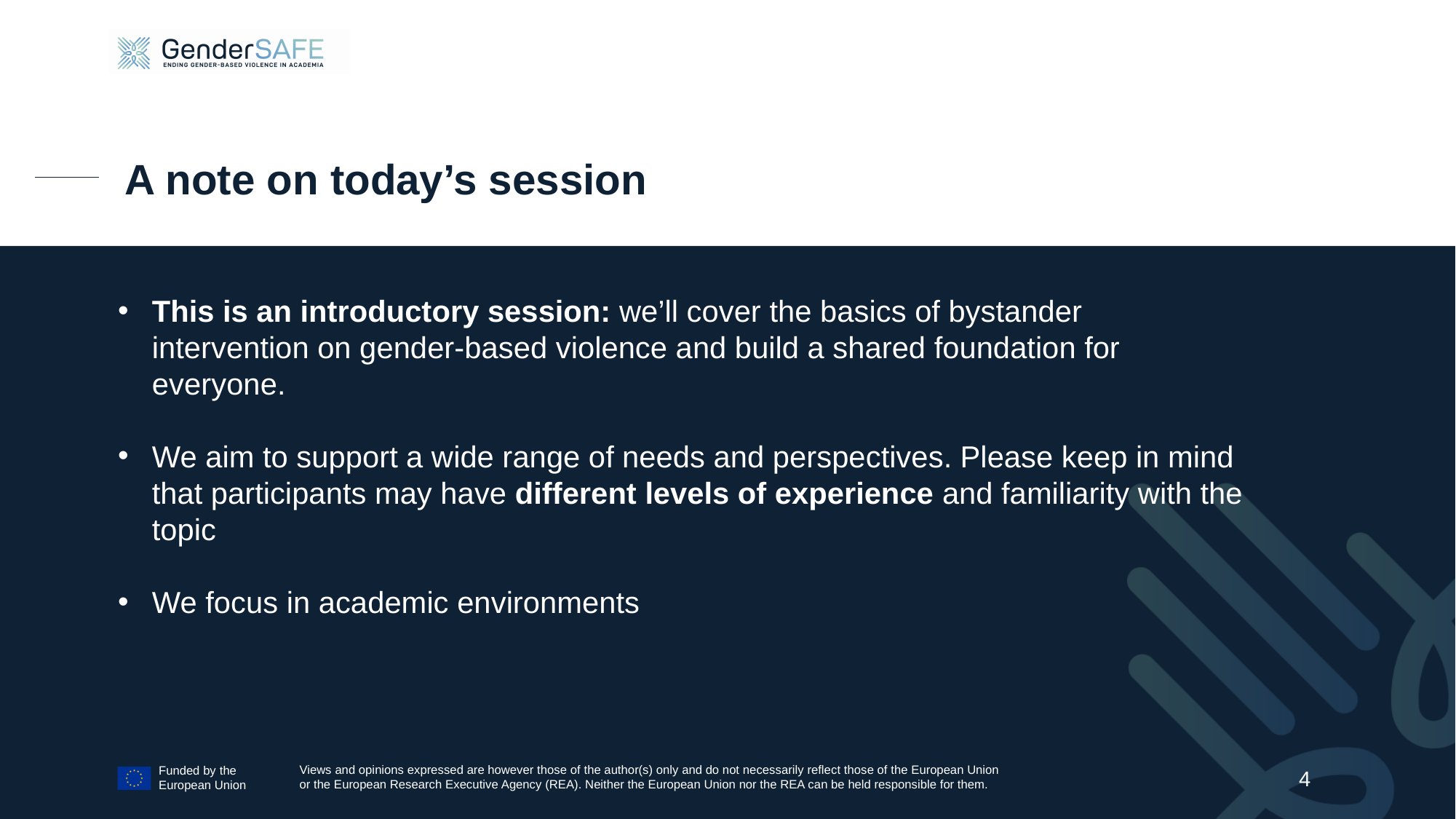

# A note on today’s session

This is an introductory session: we’ll cover the basics of bystander intervention on gender-based violence and build a shared foundation for everyone.

We aim to support a wide range of needs and perspectives. Please keep in mind that participants may have different levels of experience and familiarity with the topic

We focus in academic environments